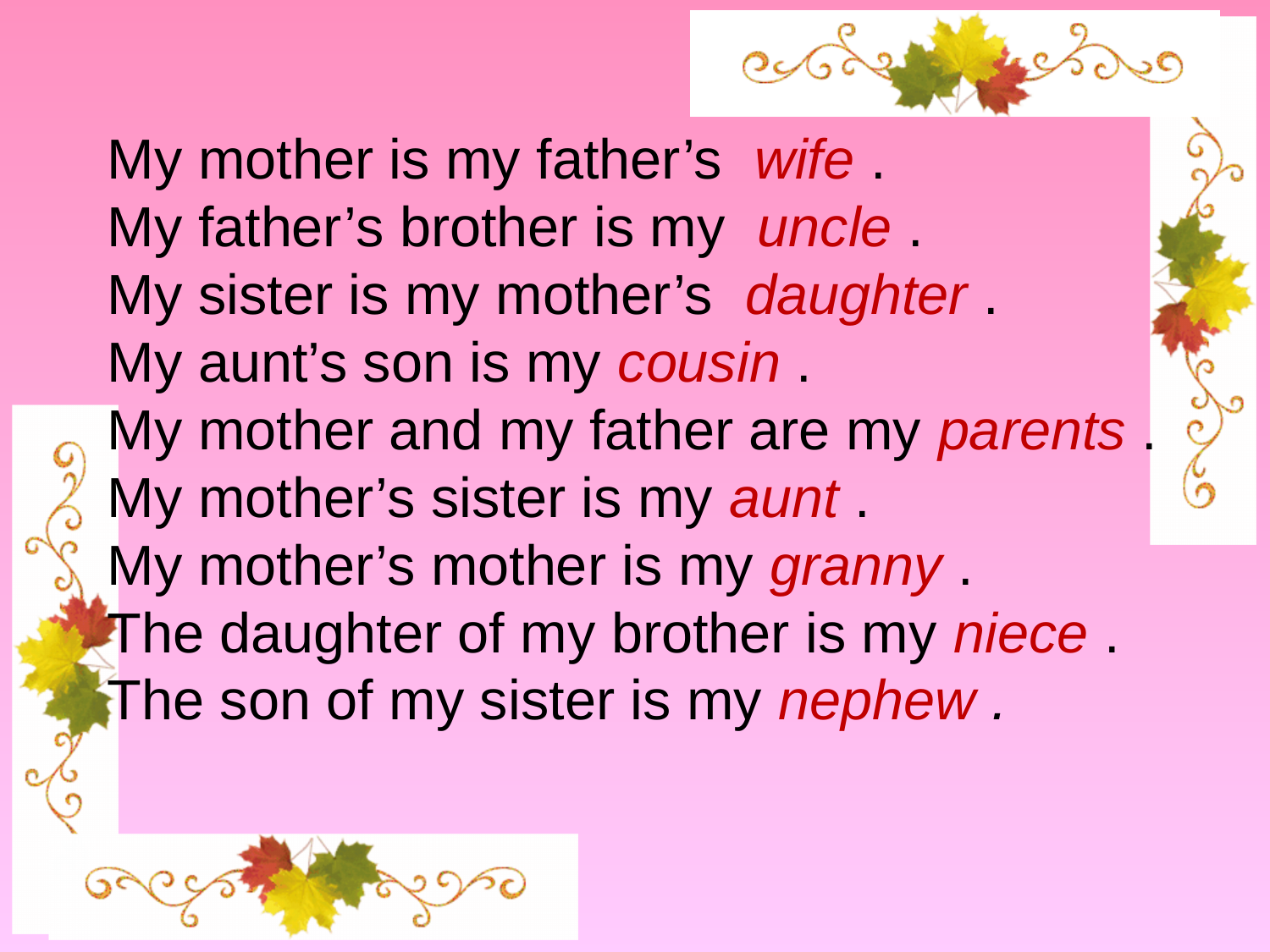

My mother is my father’s  wife .
My father’s brother is my  uncle .
My sister is my mother’s  daughter .
My aunt’s son is my cousin .
My mother and my father are my parents .
My mother’s sister is my aunt .
My mother’s mother is my granny .
The daughter of my brother is my niece .
The son of my sister is my nephew .